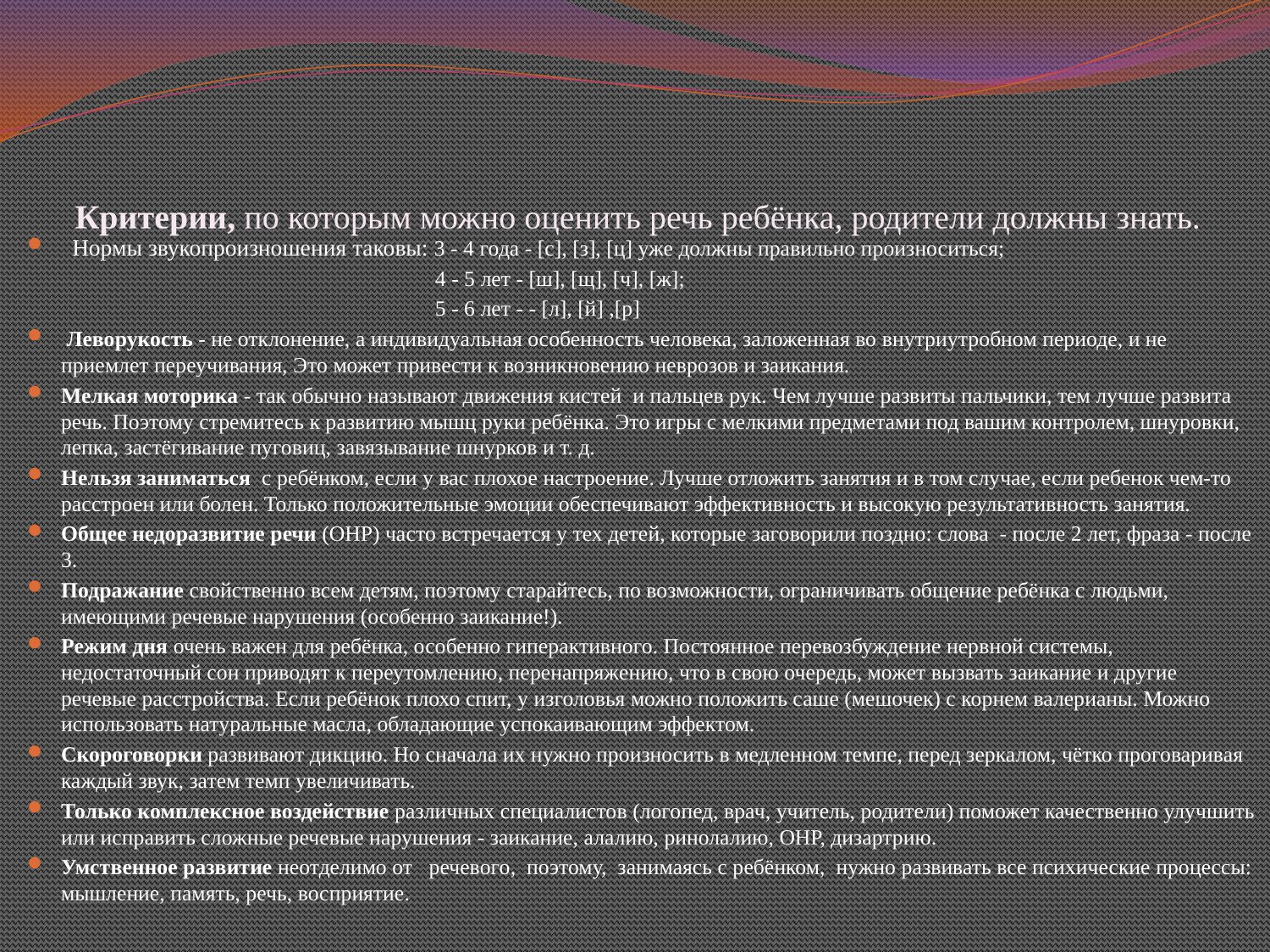

# Критерии, по которым можно оценить речь ребёнка, родители должны знать.
  Нормы звукопроизношения таковы: 3 - 4 года - [с], [з], [ц] уже должны правильно произноситься;
	                                                                    4 - 5 лет - [ш], [щ], [ч], [ж];
	                                                                    5 - 6 лет - - [л], [й] ,[р]
 Леворукость - не отклонение, а индивидуальная особенность человека, заложенная во внутриутробном периоде, и не приемлет переучивания, Это может привести к возникновению неврозов и заикания.
Мелкая моторика - так обычно называют движения кистей  и пальцев рук. Чем лучше развиты пальчики, тем лучше развита речь. Поэтому стремитесь к развитию мышц руки ребёнка. Это игры с мелкими предметами под вашим контролем, шнуровки, лепка, застёгивание пуговиц, завязывание шнурков и т. д.
Нельзя заниматься  с ребёнком, если у вас плохое настроение. Лучше отложить занятия и в том случае, если ребенок чем-то расстроен или болен. Только положительные эмоции обеспечивают эффективность и высокую результативность занятия.
Общее недоразвитие речи (ОНР) часто встречается у тех детей, которые заговорили поздно: слова  - после 2 лет, фраза - после 3.
Подражание свойственно всем детям, поэтому старайтесь, по возможности, ограничивать общение ребёнка с людьми, имеющими речевые нарушения (особенно заикание!).
Режим дня очень важен для ребёнка, особенно гиперактивного. Постоянное перевозбуждение нервной системы, недостаточный сон приводят к переутомлению, перенапряжению, что в свою очередь, может вызвать заикание и другие речевые расстройства. Если ребёнок плохо спит, у изголовья можно положить саше (мешочек) с корнем валерианы. Можно использовать натуральные масла, обладающие успокаивающим эффектом.
Скороговорки развивают дикцию. Но сначала их нужно произносить в медленном темпе, перед зеркалом, чётко проговаривая каждый звук, затем темп увеличивать.
Только комплексное воздействие различных специалистов (логопед, врач, учитель, родители) поможет качественно улучшить или исправить сложные речевые нарушения - заикание, алалию, ринолалию, ОНР, дизартрию.
Умственное развитие неотделимо от   речевого,  поэтому,  занимаясь с ребёнком,  нужно развивать все психические процессы: мышление, память, речь, восприятие.